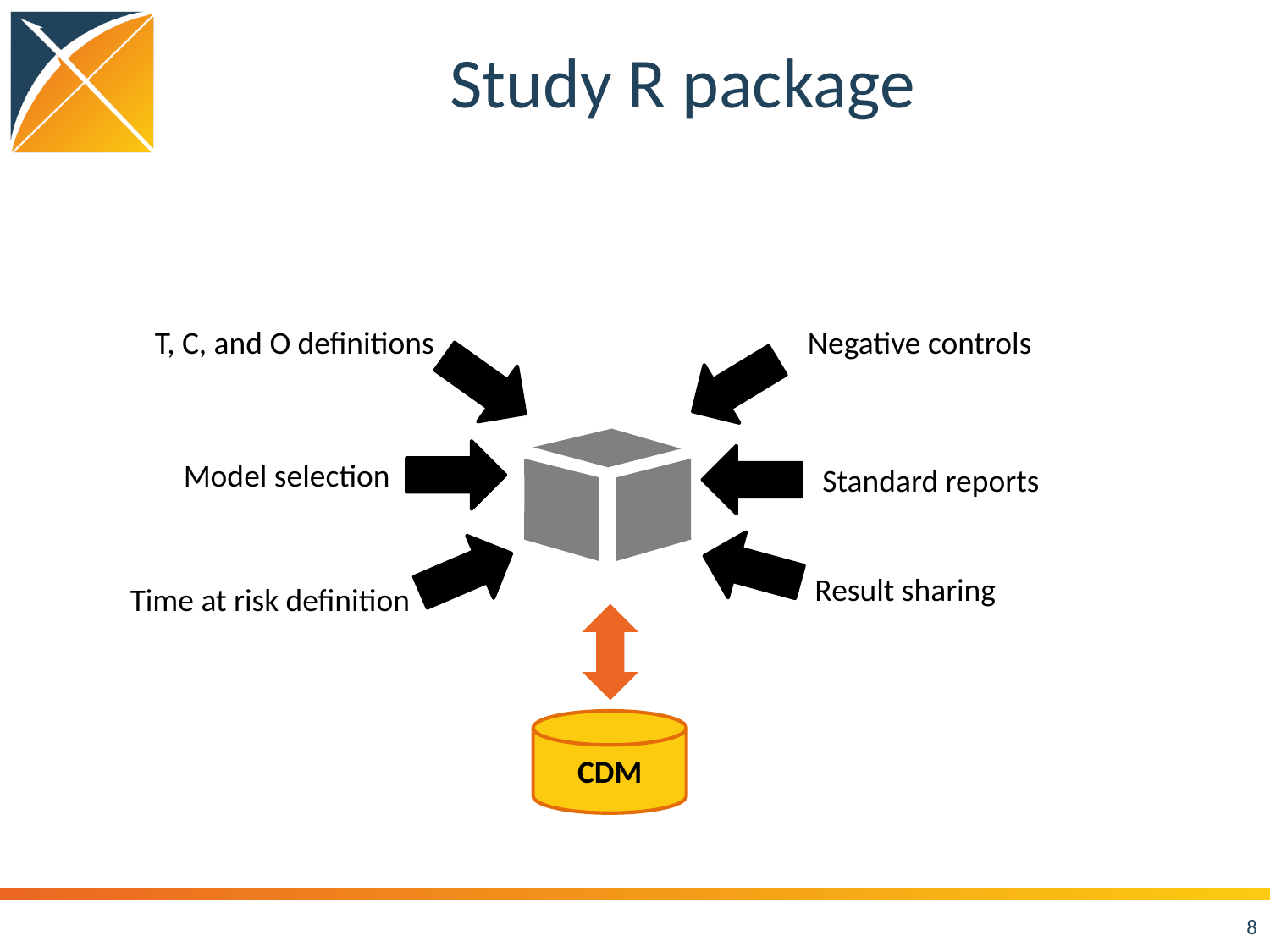

# Study R package
T, C, and O definitions
Negative controls

Model selection
Standard reports

Result sharing
Time at risk definition

CDM
8